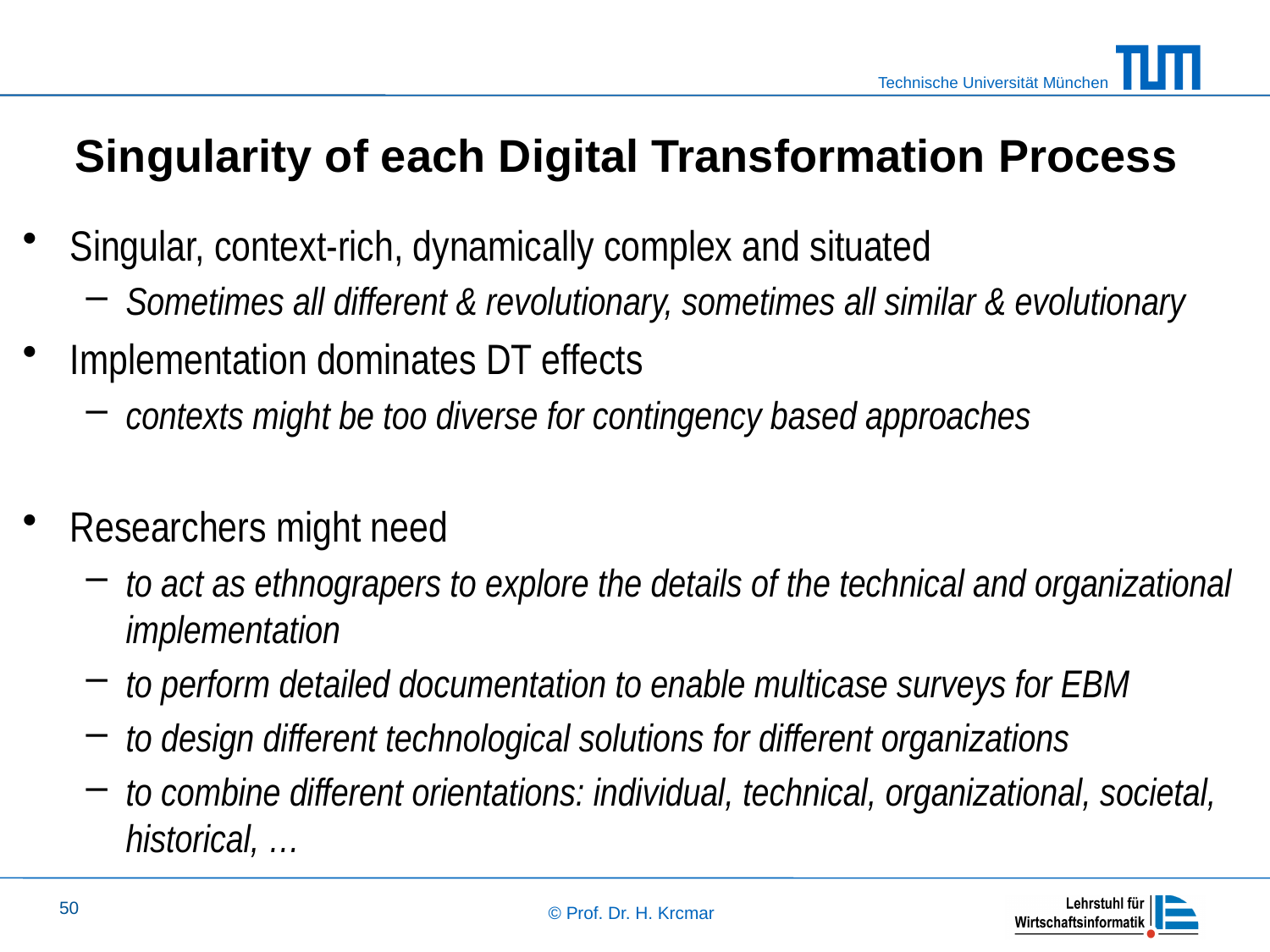

# Singularity of each Digital Transformation Process
Singular, context-rich, dynamically complex and situated
Sometimes all different & revolutionary, sometimes all similar & evolutionary
Implementation dominates DT effects
contexts might be too diverse for contingency based approaches

Researchers might need
to act as ethnograpers to explore the details of the technical and organizational implementation
to perform detailed documentation to enable multicase surveys for EBM
to design different technological solutions for different organizations
to combine different orientations: individual, technical, organizational, societal, historical, …